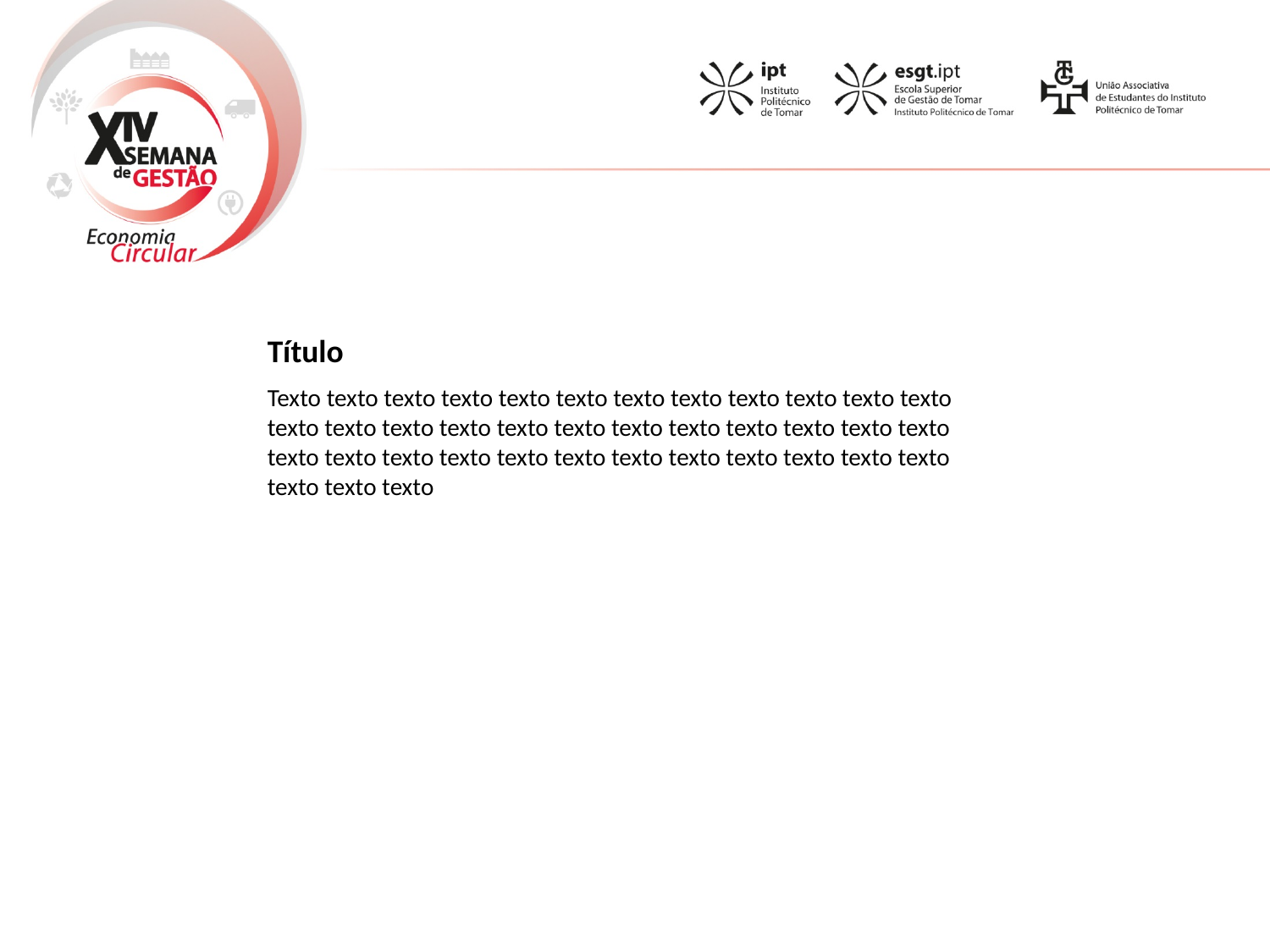

Título
Texto texto texto texto texto texto texto texto texto texto texto texto texto texto texto texto texto texto texto texto texto texto texto texto texto texto texto texto texto texto texto texto texto texto texto texto texto texto texto